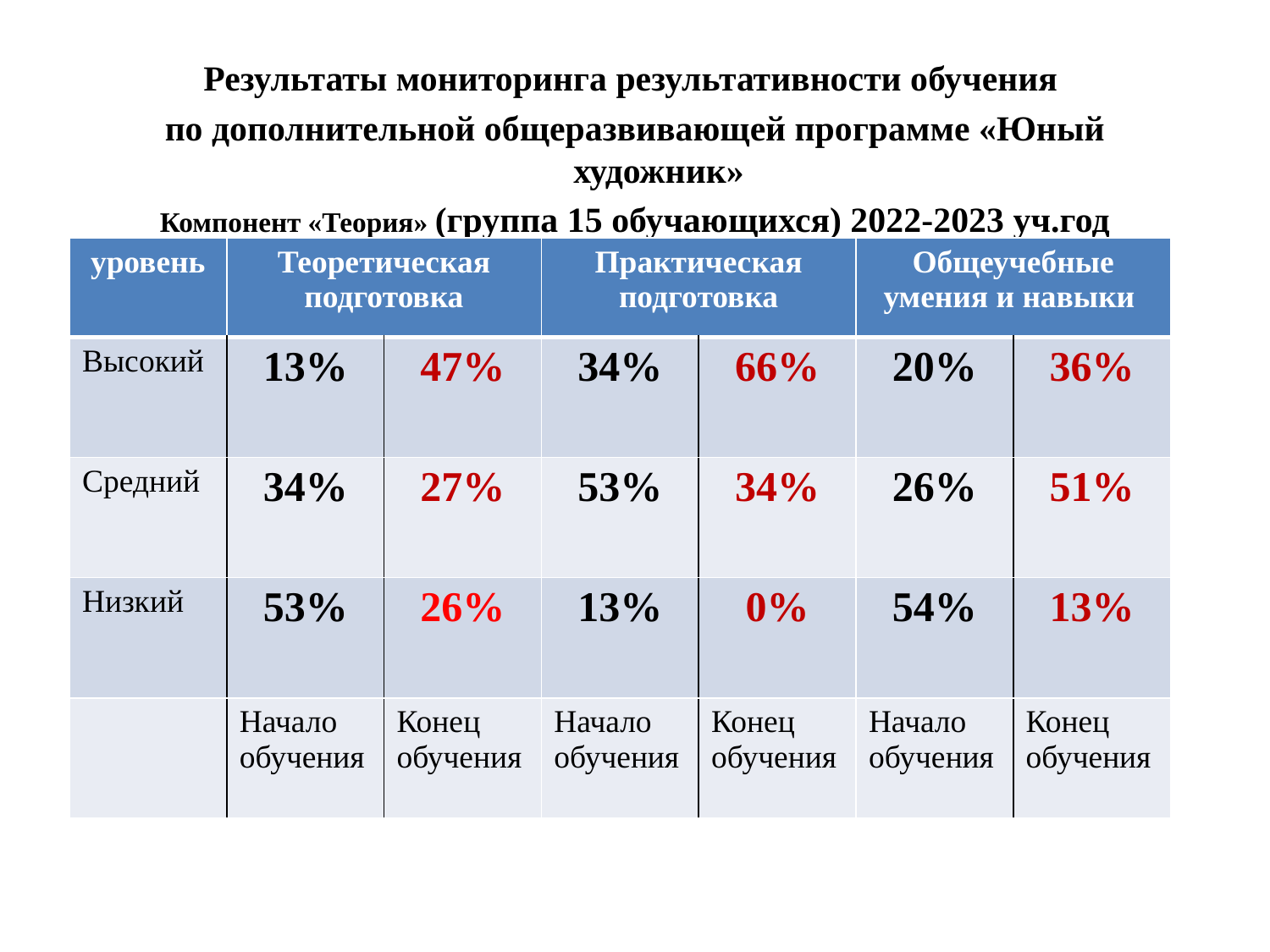

Результаты мониторинга результативности обучения
по дополнительной общеразвивающей программе «Юный художник»
Компонент «Теория» (группа 15 обучающихся) 2022-2023 уч.год

| уровень | Теоретическая подготовка |  | Практическая подготовка |  | Общеучебные умения и навыки |  |
| --- | --- | --- | --- | --- | --- | --- |
| Высокий | 13% | 47% | 34% | 66% | 20% | 36% |
| Средний | 34% | 27% | 53% | 34% | 26% | 51% |
| Низкий | 53% | 26% | 13% | 0% | 54% | 13% |
|  | Начало обучения | Конец обучения | Начало обучения | Конец обучения | Начало обучения | Конец обучения |